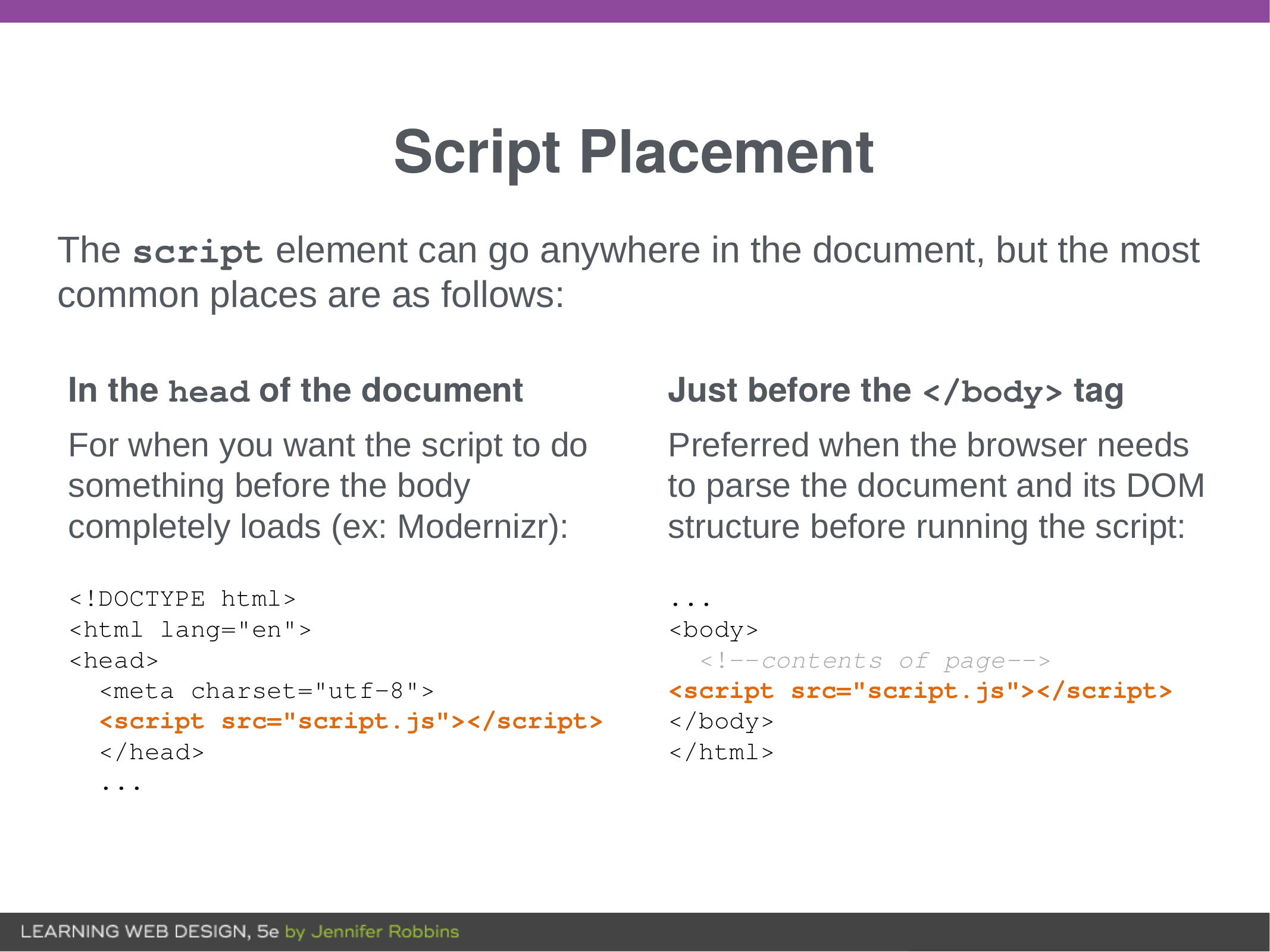

# Script Placement
The script element can go anywhere in the document, but the most common places are as follows:
In the head of the document
For when you want the script to do something before the body completely loads (ex: Modernizr):
<!DOCTYPE html>
<html lang="en">
<head>
  <meta charset="utf-8">
  <script src="script.js"></script>
  </head>
  ...

Just before the </body> tag
Preferred when the browser needs to parse the document and its DOM structure before running the script:
...
<body>
  <!--contents of page-->
<script src="script.js"></script>
</body>
</html>